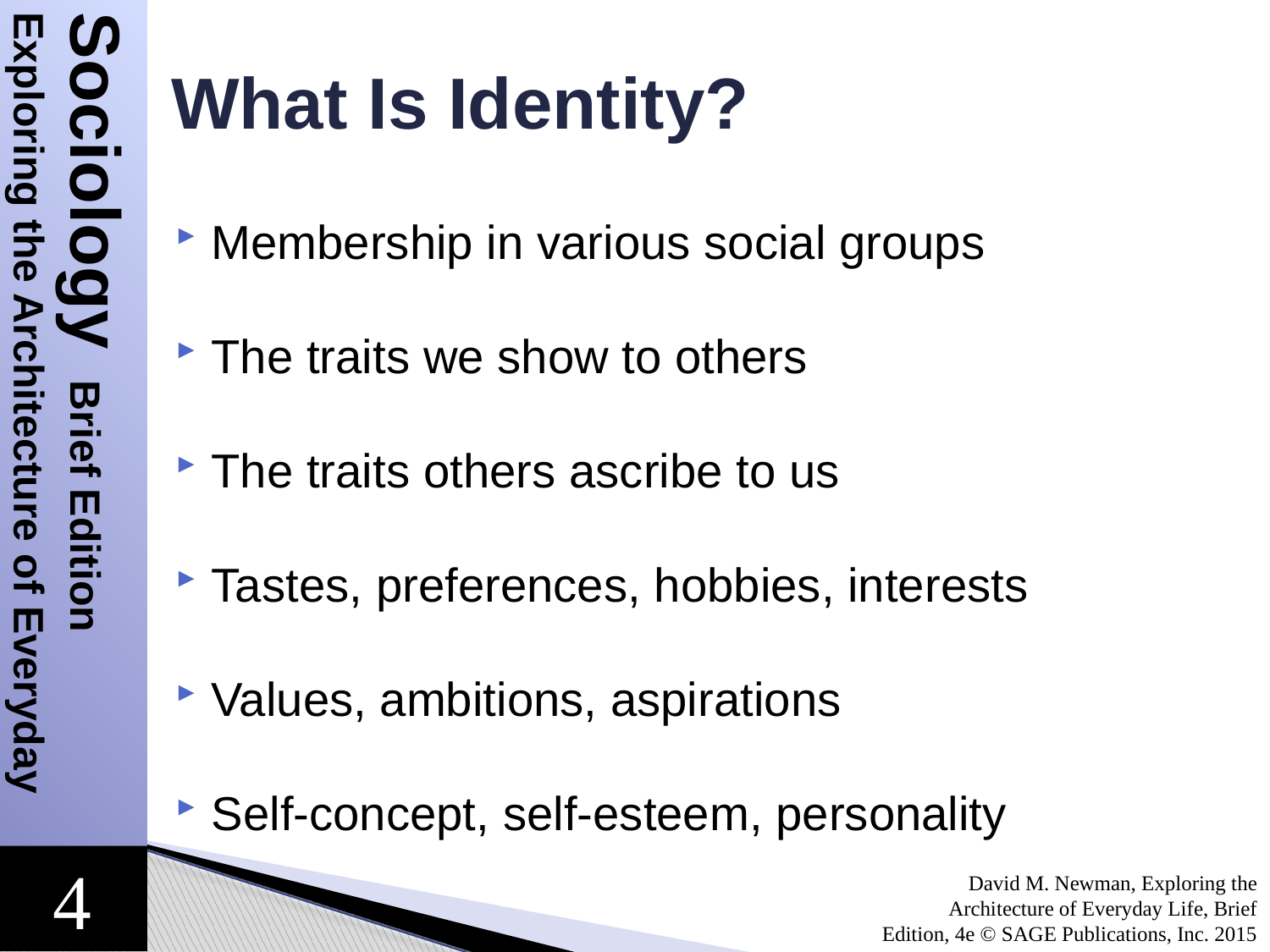

# What Is Identity?

Membership in various social groups

The traits we show to others

The traits others ascribe to us

Tastes, preferences, hobbies, interests

Values, ambitions, aspirations

Self-concept, self-esteem, personality
David M. Newman, Exploring the Architecture of Everyday Life, Brief Edition, 4e © SAGE Publications, Inc. 2015